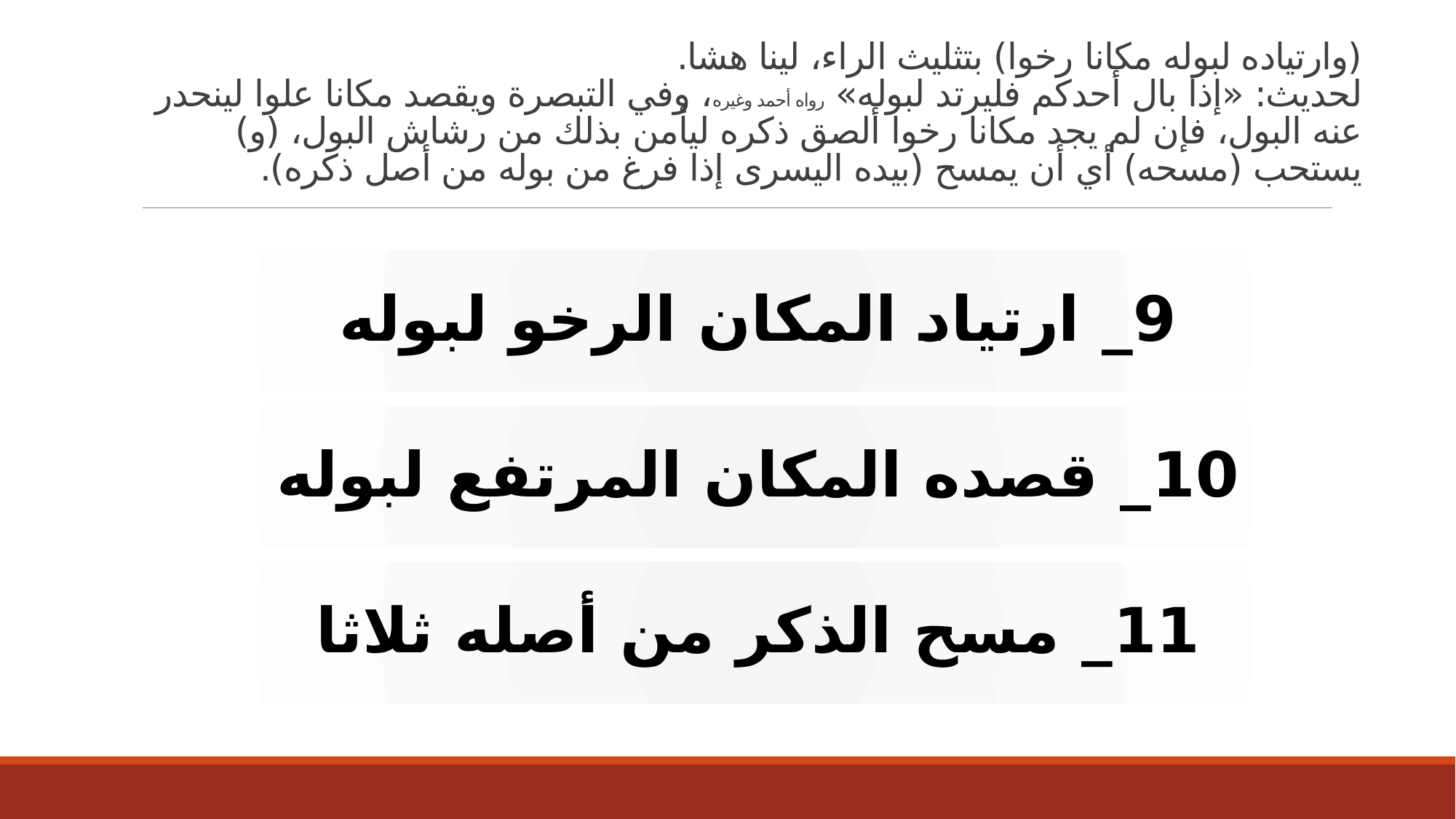

# (وارتياده لبوله مكانا رخوا) بتثليث الراء، لينا هشا. لحديث: «إذا بال أحدكم فليرتد لبوله» رواه أحمد وغيره، وفي التبصرة ويقصد مكانا علوا لينحدر عنه البول، فإن لم يجد مكانا رخوا ألصق ذكره ليأمن بذلك من رشاش البول، (و) يستحب (مسحه) أي أن يمسح (بيده اليسرى إذا فرغ من بوله من أصل ذكره).
9_ ارتياد المكان الرخو لبوله
10_ قصده المكان المرتفع لبوله
11_ مسح الذكر من أصله ثلاثا